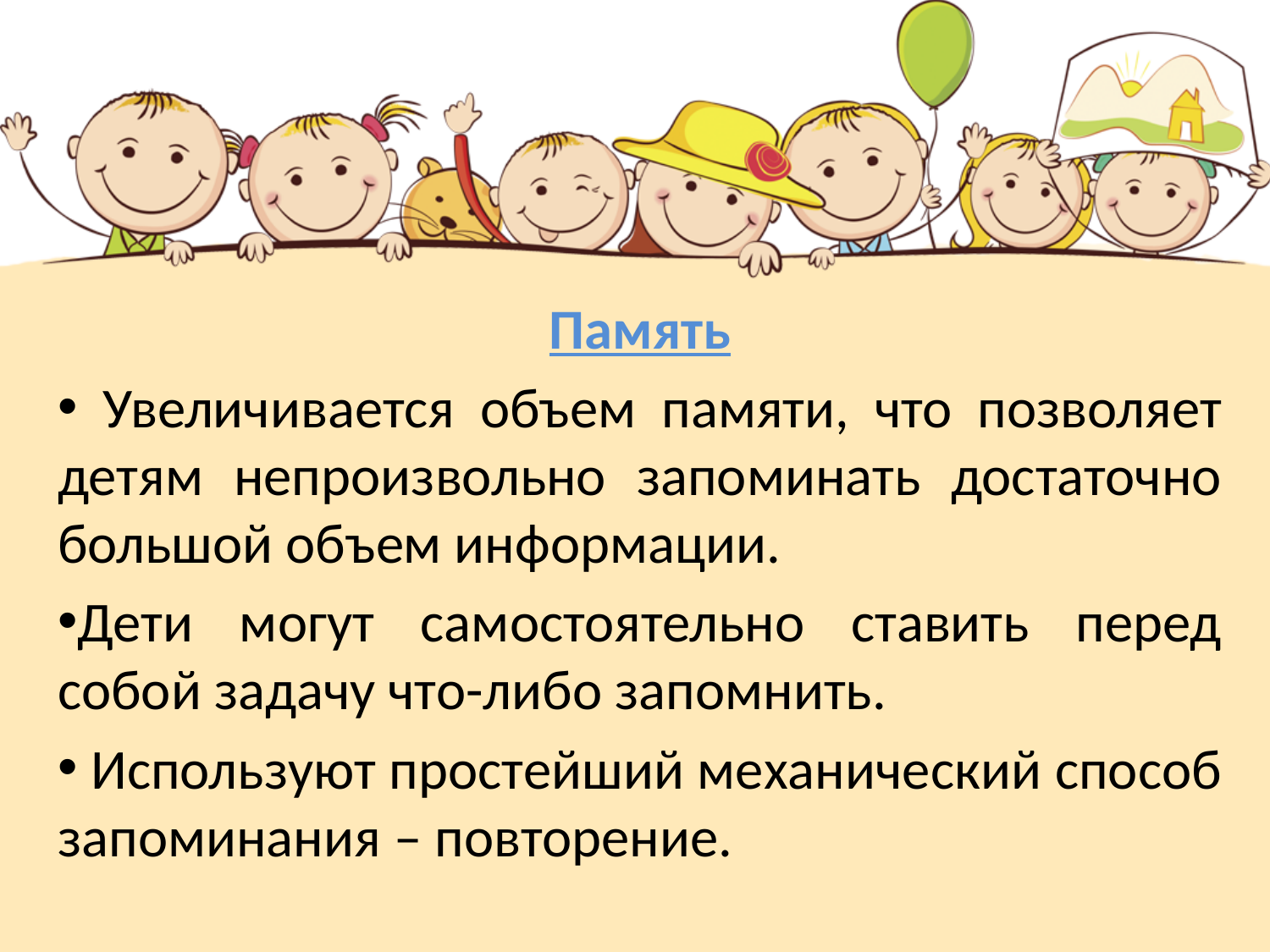

Память
 Увеличивается объем памяти, что позволяет детям непроизвольно запоминать достаточно большой объем информации.
Дети могут самостоятельно ставить перед собой задачу что-либо запомнить.
 Используют простейший механический способ запоминания – повторение.